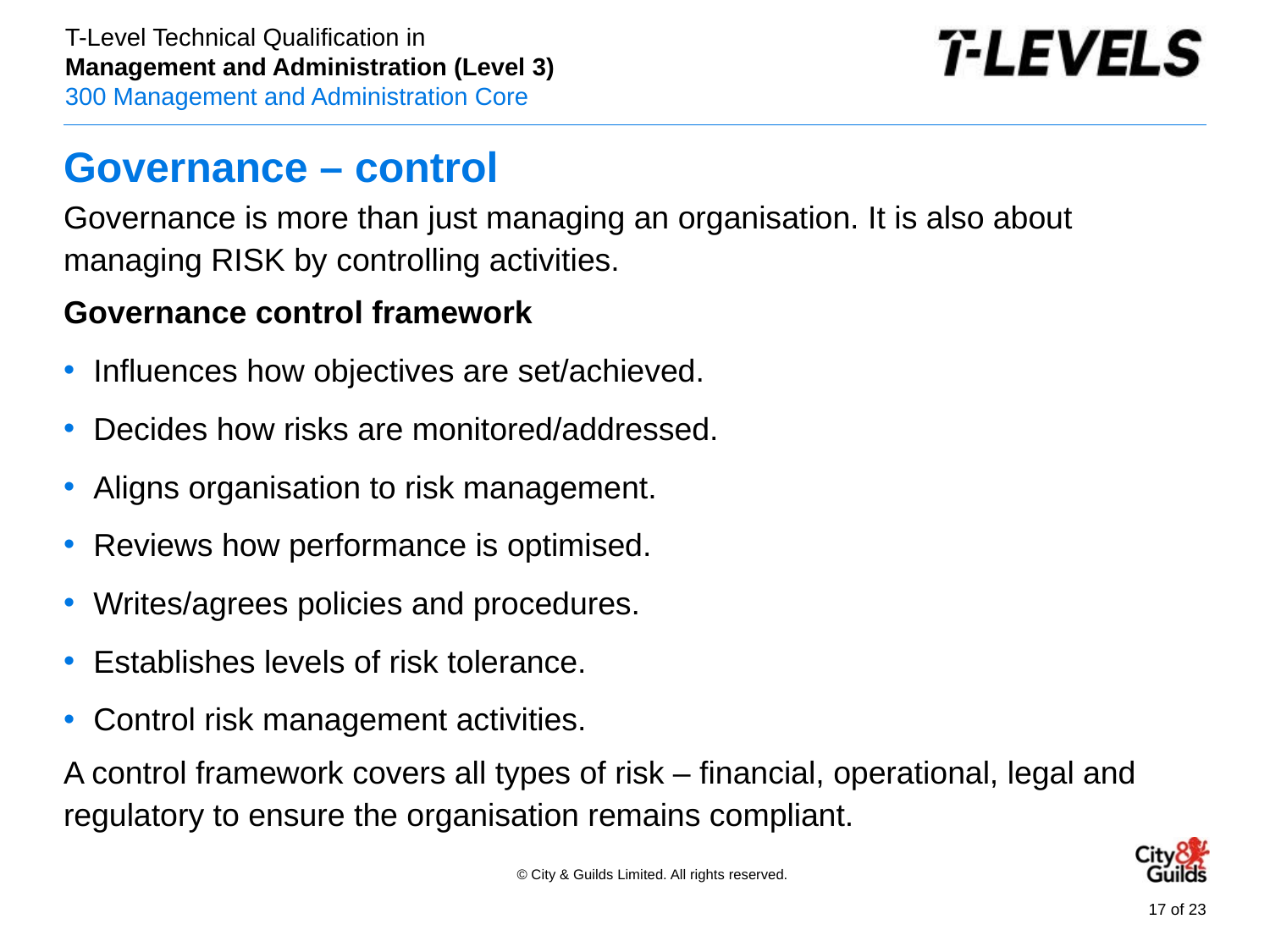

# Governance – control
Governance is more than just managing an organisation. It is also about managing RISK by controlling activities.
Governance control framework
Influences how objectives are set/achieved.
Decides how risks are monitored/addressed.
Aligns organisation to risk management.
Reviews how performance is optimised.
Writes/agrees policies and procedures.
Establishes levels of risk tolerance.
Control risk management activities.
A control framework covers all types of risk – financial, operational, legal and regulatory to ensure the organisation remains compliant.